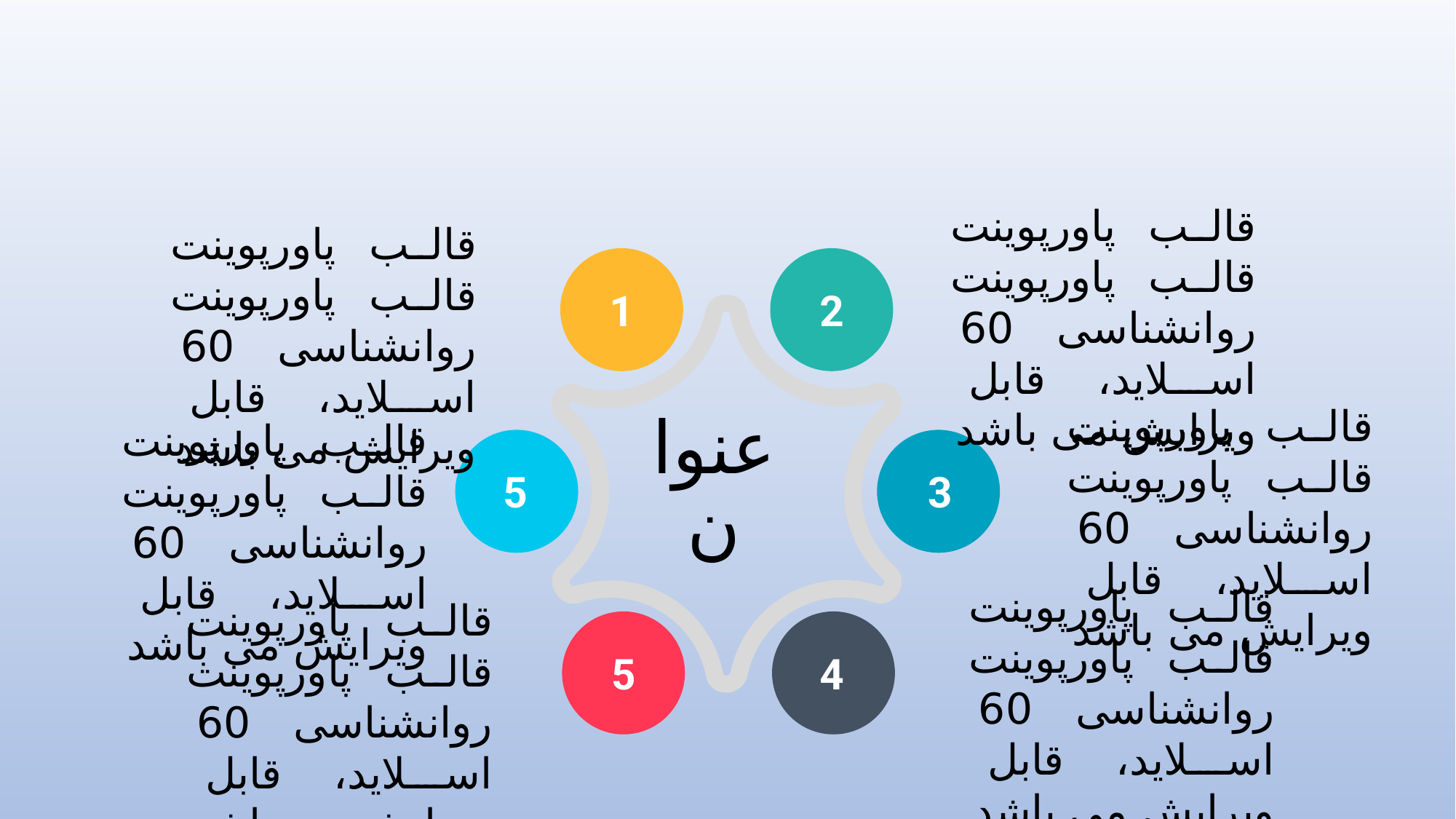

قالب پاورپوينت قالب پاورپوینت روانشناسی 60 اسلاید، قابل ویرایش می باشد
قالب پاورپوينت قالب پاورپوینت روانشناسی 60 اسلاید، قابل ویرایش می باشد

2
1

قالب پاورپوينت قالب پاورپوینت روانشناسی 60 اسلاید، قابل ویرایش می باشد
قالب پاورپوينت قالب پاورپوینت روانشناسی 60 اسلاید، قابل ویرایش می باشد

عنوان
5
3
قالب پاورپوينت قالب پاورپوینت روانشناسی 60 اسلاید، قابل ویرایش می باشد
قالب پاورپوينت قالب پاورپوینت روانشناسی 60 اسلاید، قابل ویرایش می باشد

5
4